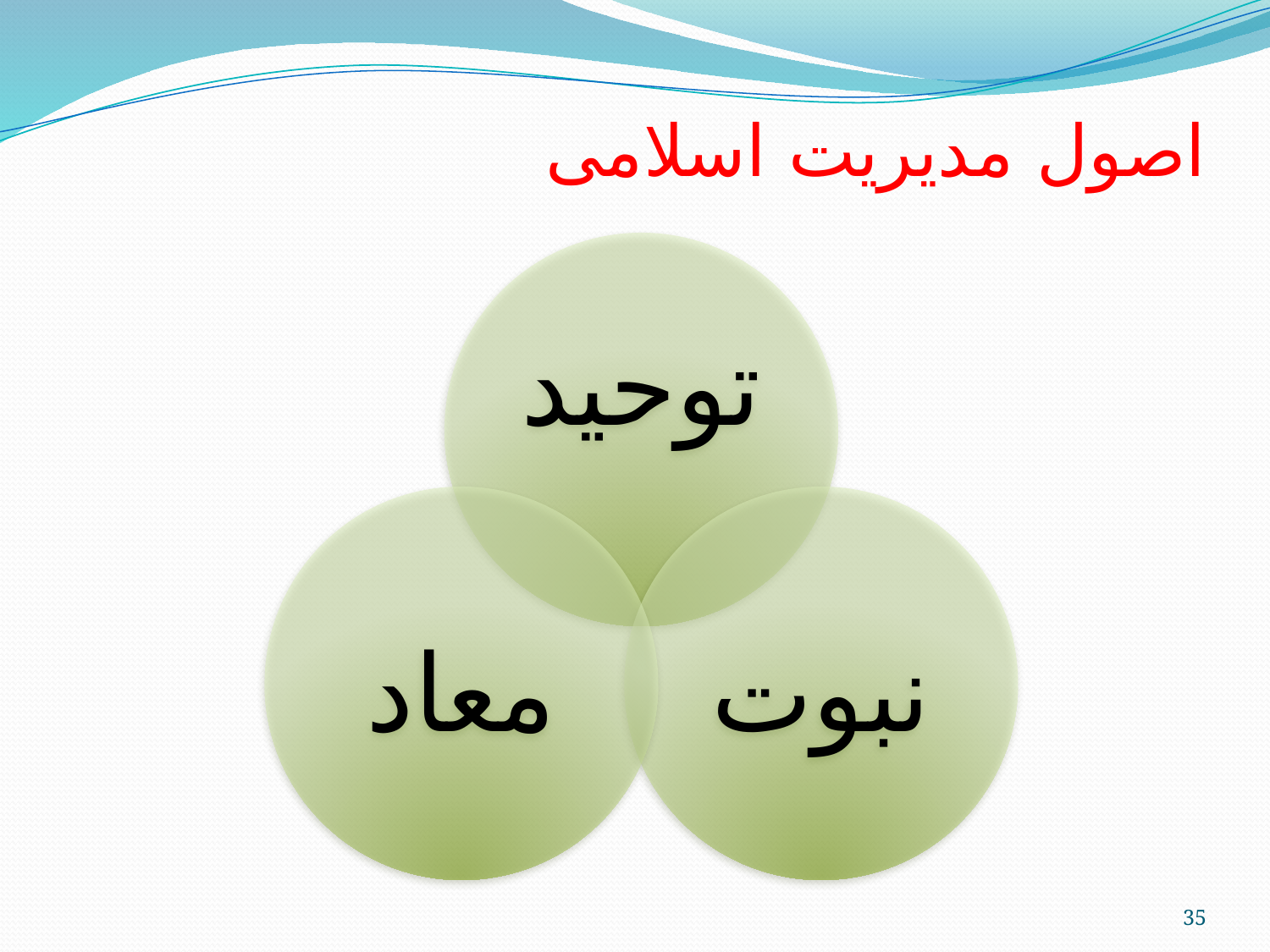

# اصول مدیریت اسلامی
توحید
نبوت
معاد
35